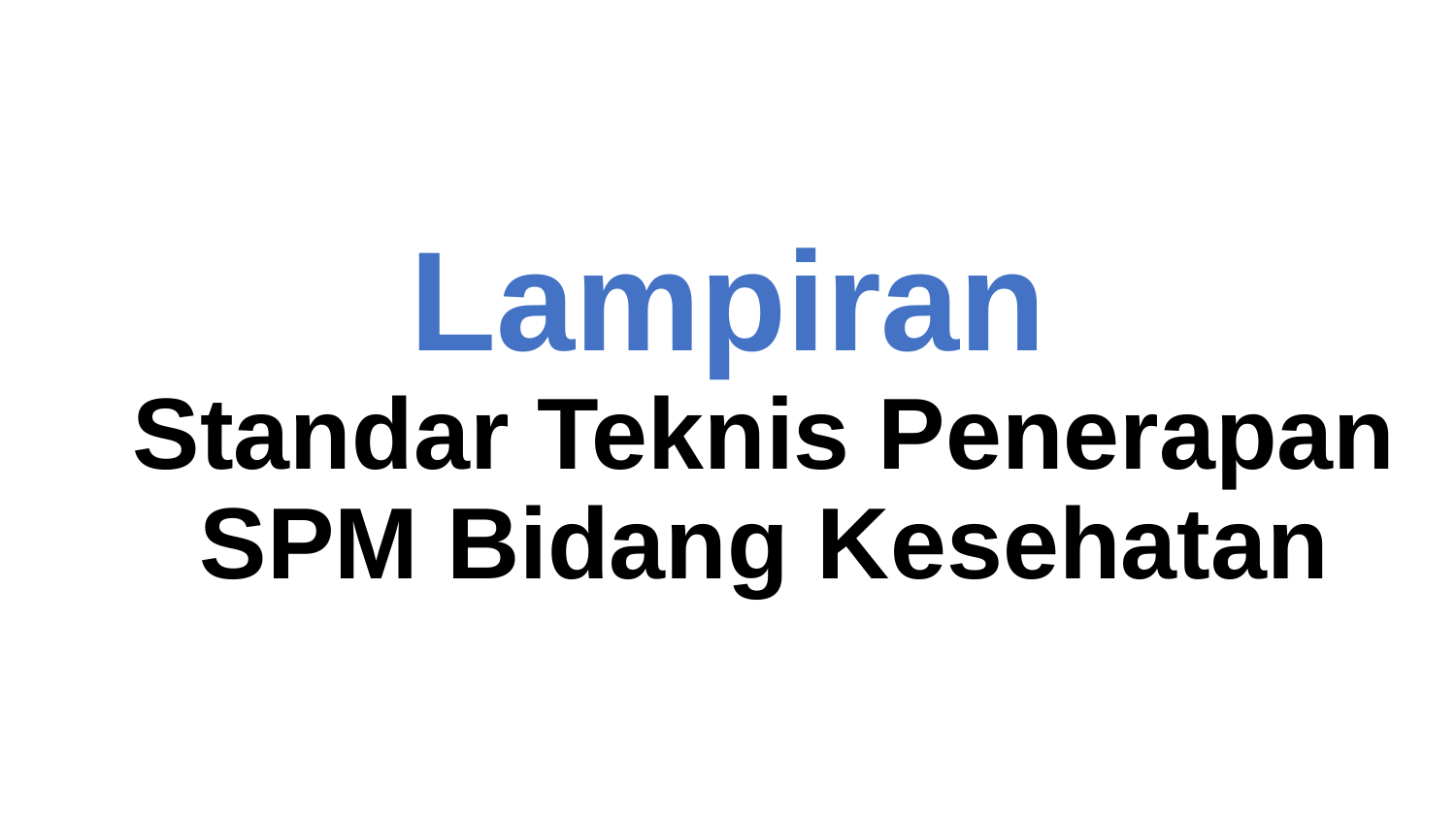

Lampiran
# Standar Teknis Penerapan SPM Bidang Kesehatan